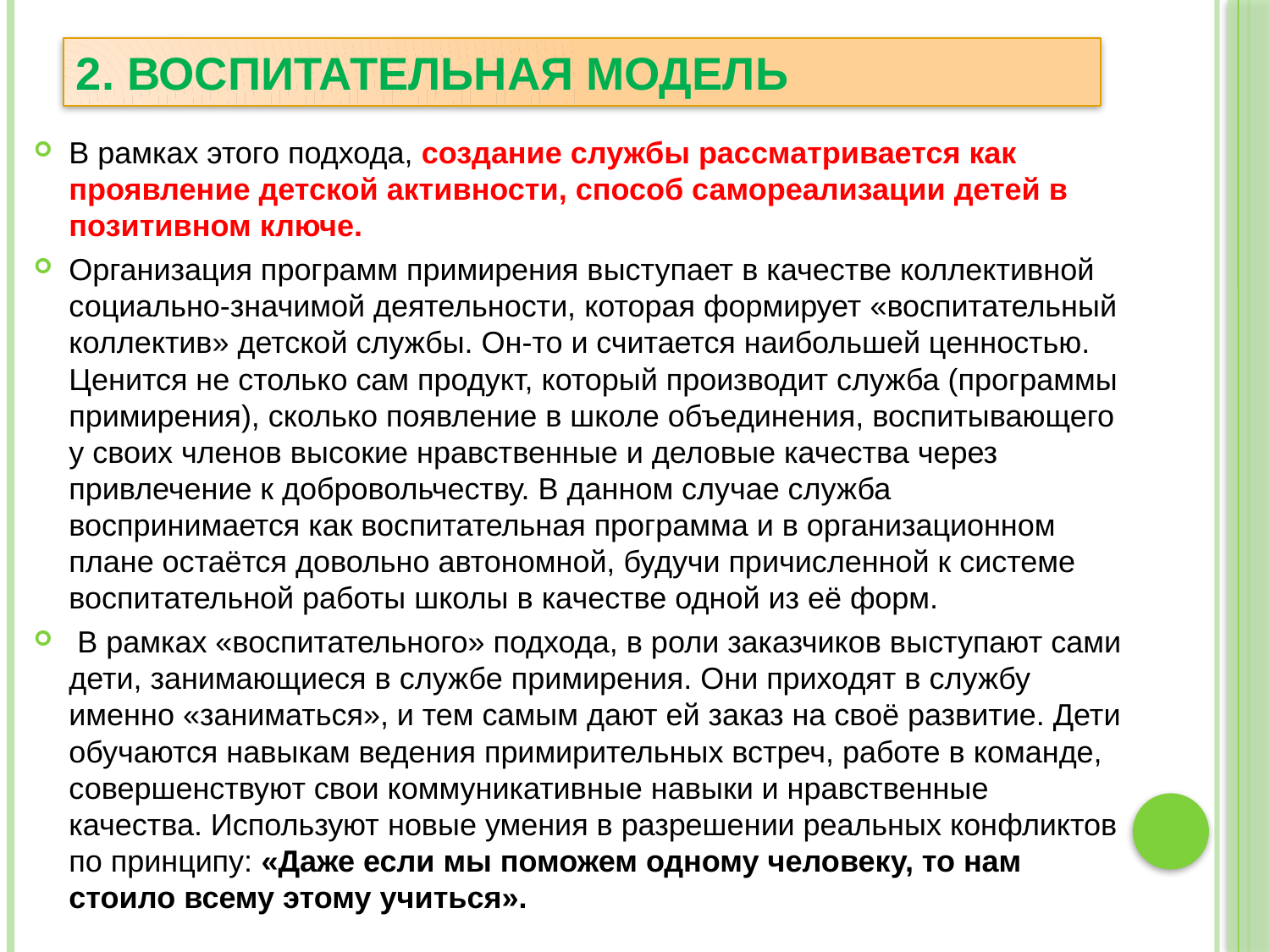

# 2. Воспитательная модель
В рамках этого подхода, создание службы рассматривается как проявление детской активности, способ самореализации детей в позитивном ключе.
Организация программ примирения выступает в качестве коллективной социально-значимой деятельности, которая формирует «воспитательный коллектив» детской службы. Он-то и считается наибольшей ценностью. Ценится не столько сам продукт, который производит служба (программы примирения), сколько появление в школе объединения, воспитывающего у своих членов высокие нравственные и деловые качества через привлечение к добровольчеству. В данном случае служба воспринимается как воспитательная программа и в организационном плане остаётся довольно автономной, будучи причисленной к системе воспитательной работы школы в качестве одной из её форм.
 В рамках «воспитательного» подхода, в роли заказчиков выступают сами дети, занимающиеся в службе примирения. Они приходят в службу именно «заниматься», и тем самым дают ей заказ на своё развитие. Дети обучаются навыкам ведения примирительных встреч, работе в команде, совершенствуют свои коммуникативные навыки и нравственные качества. Используют новые умения в разрешении реальных конфликтов по принципу: «Даже если мы поможем одному человеку, то нам стоило всему этому учиться».